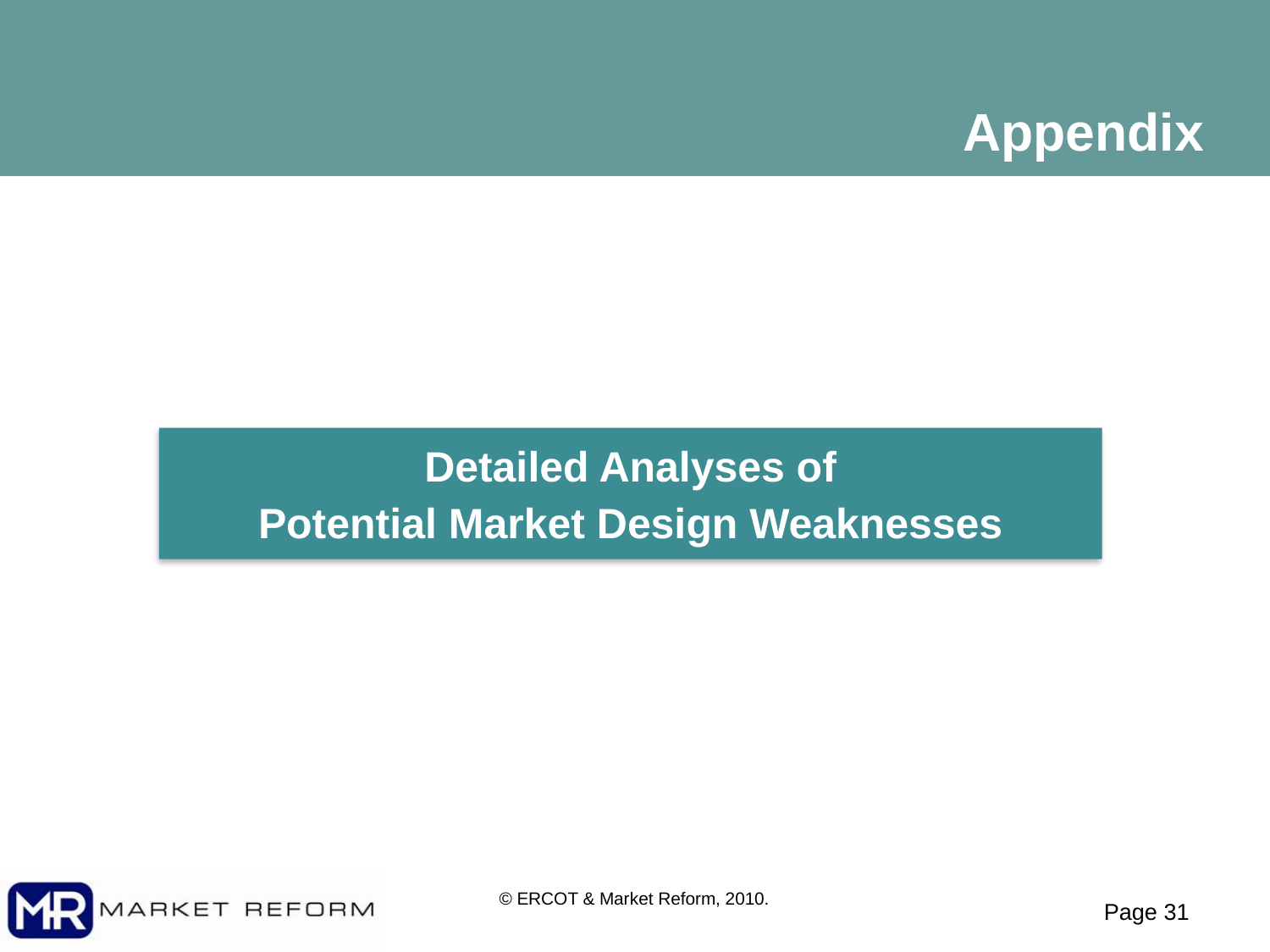

# Appendix
Detailed Analyses of
Potential Market Design Weaknesses
© ERCOT & Market Reform, 2010.
Page 31